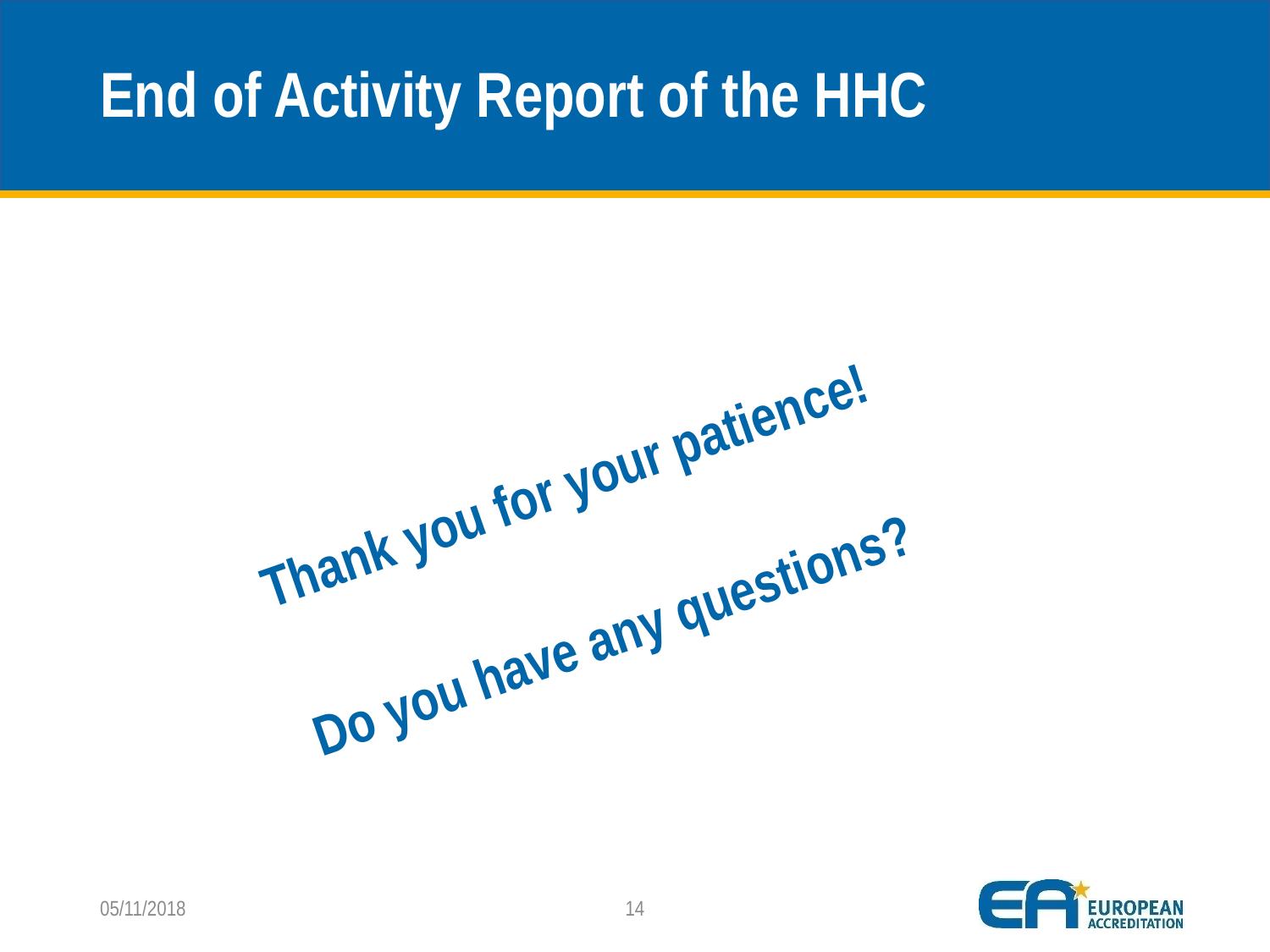

# End of Activity Report of the HHC

Thank you for your patience!

Do you have any questions?

05/11/2018
14